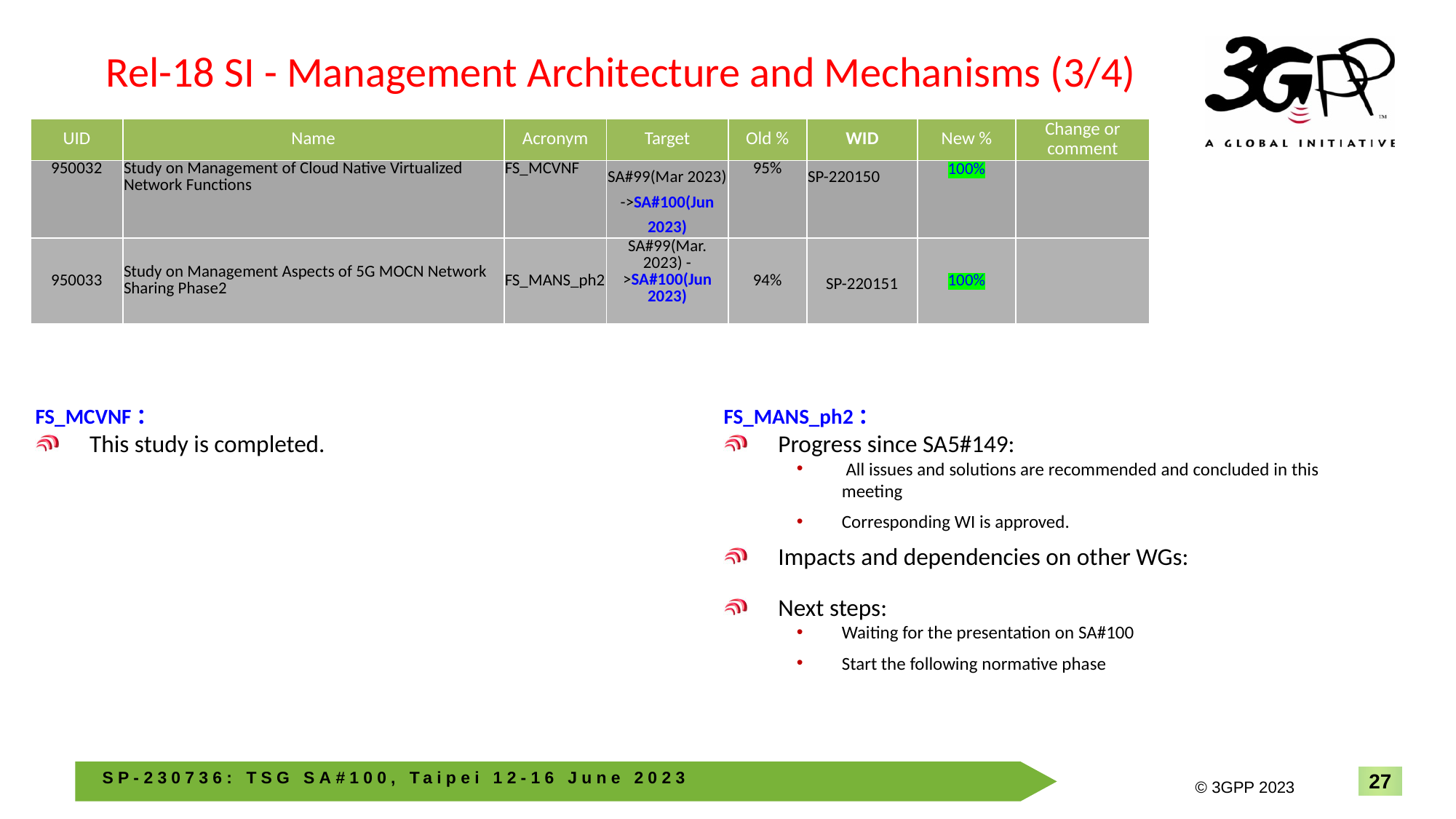

# Rel-18 SI - Management Architecture and Mechanisms (3/4)
| UID | Name | Acronym | Target | Old % | WID | New % | Change or comment |
| --- | --- | --- | --- | --- | --- | --- | --- |
| 950032 | Study on Management of Cloud Native Virtualized Network Functions | FS\_MCVNF | SA#99(Mar 2023) ->SA#100(Jun 2023) | 95% | SP-220150 | 100% |  |
| 950033 | Study on Management Aspects of 5G MOCN Network Sharing Phase2 | FS\_MANS\_ph2 | SA#99(Mar. 2023) ->SA#100(Jun 2023) | 94% | SP-220151 | 100% |  |
FS_MCVNF：
This study is completed.
FS_MANS_ph2：
Progress since SA5#149:
 All issues and solutions are recommended and concluded in this meeting
Corresponding WI is approved.
Impacts and dependencies on other WGs:

Next steps:
Waiting for the presentation on SA#100
Start the following normative phase